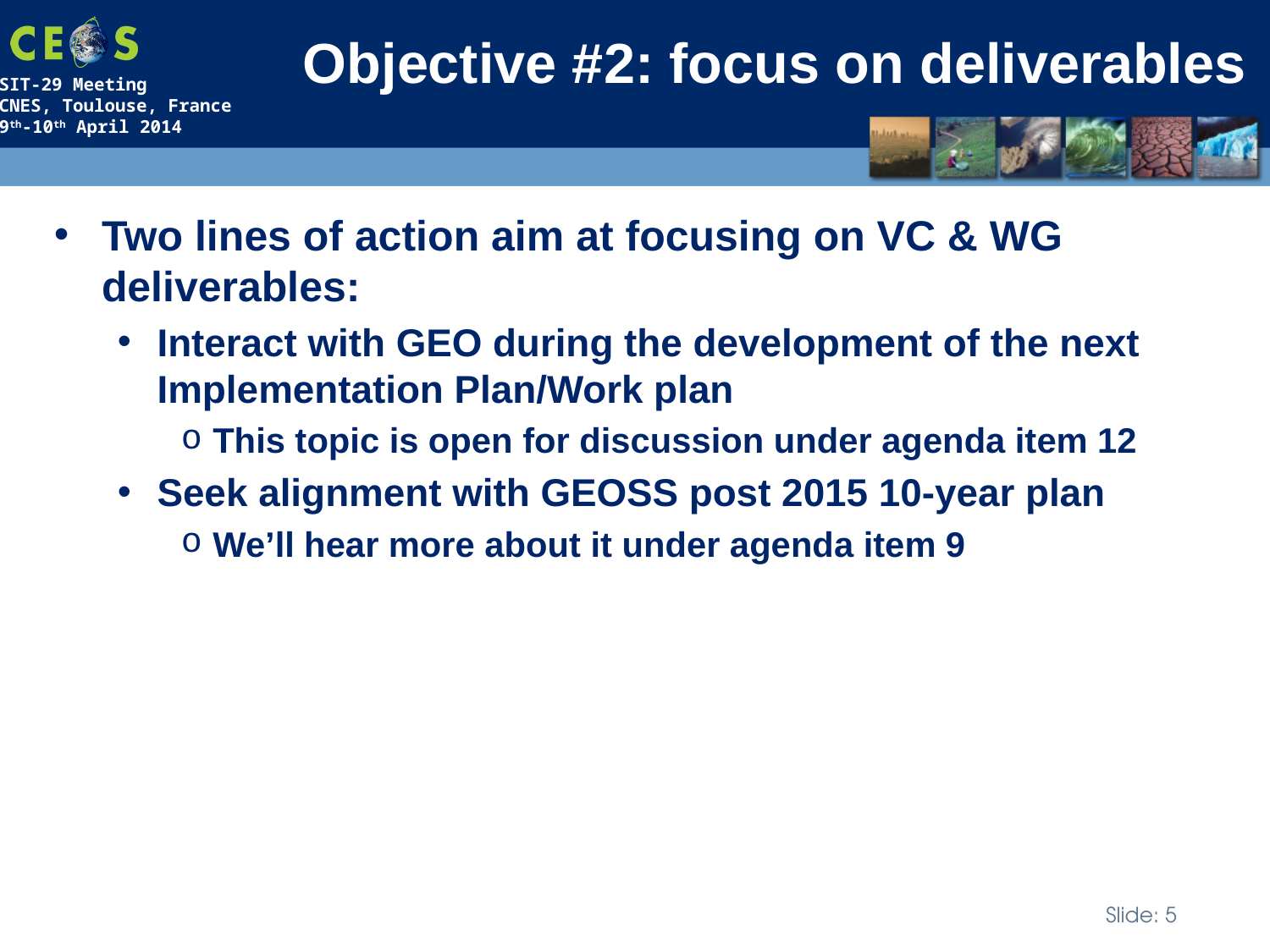

# Objective #2: focus on deliverables
Two lines of action aim at focusing on VC & WG deliverables:
Interact with GEO during the development of the next  Implementation Plan/Work plan
This topic is open for discussion under agenda item 12
Seek alignment with GEOSS post 2015 10-year plan
We’ll hear more about it under agenda item 9